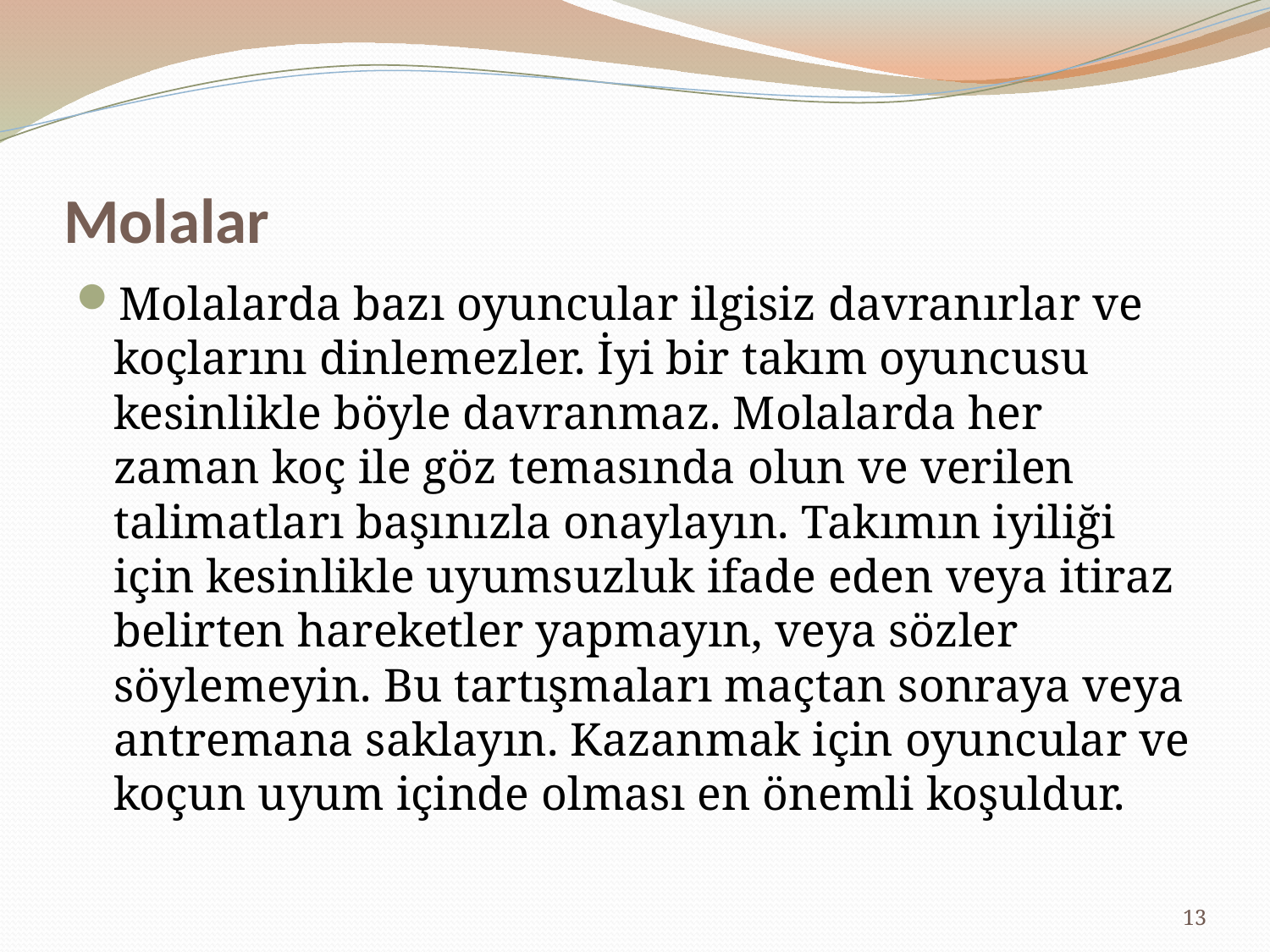

# Molalar
Molalarda bazı oyuncular ilgisiz davranırlar ve koçlarını dinlemezler. İyi bir takım oyuncusu kesinlikle böyle davranmaz. Molalarda her zaman koç ile göz temasında olun ve verilen talimatları başınızla onaylayın. Takımın iyiliği için kesinlikle uyumsuzluk ifade eden veya itiraz belirten hareketler yapmayın, veya sözler söylemeyin. Bu tartışmaları maçtan sonraya veya antremana saklayın. Kazanmak için oyuncular ve koçun uyum içinde olması en önemli koşuldur.

13